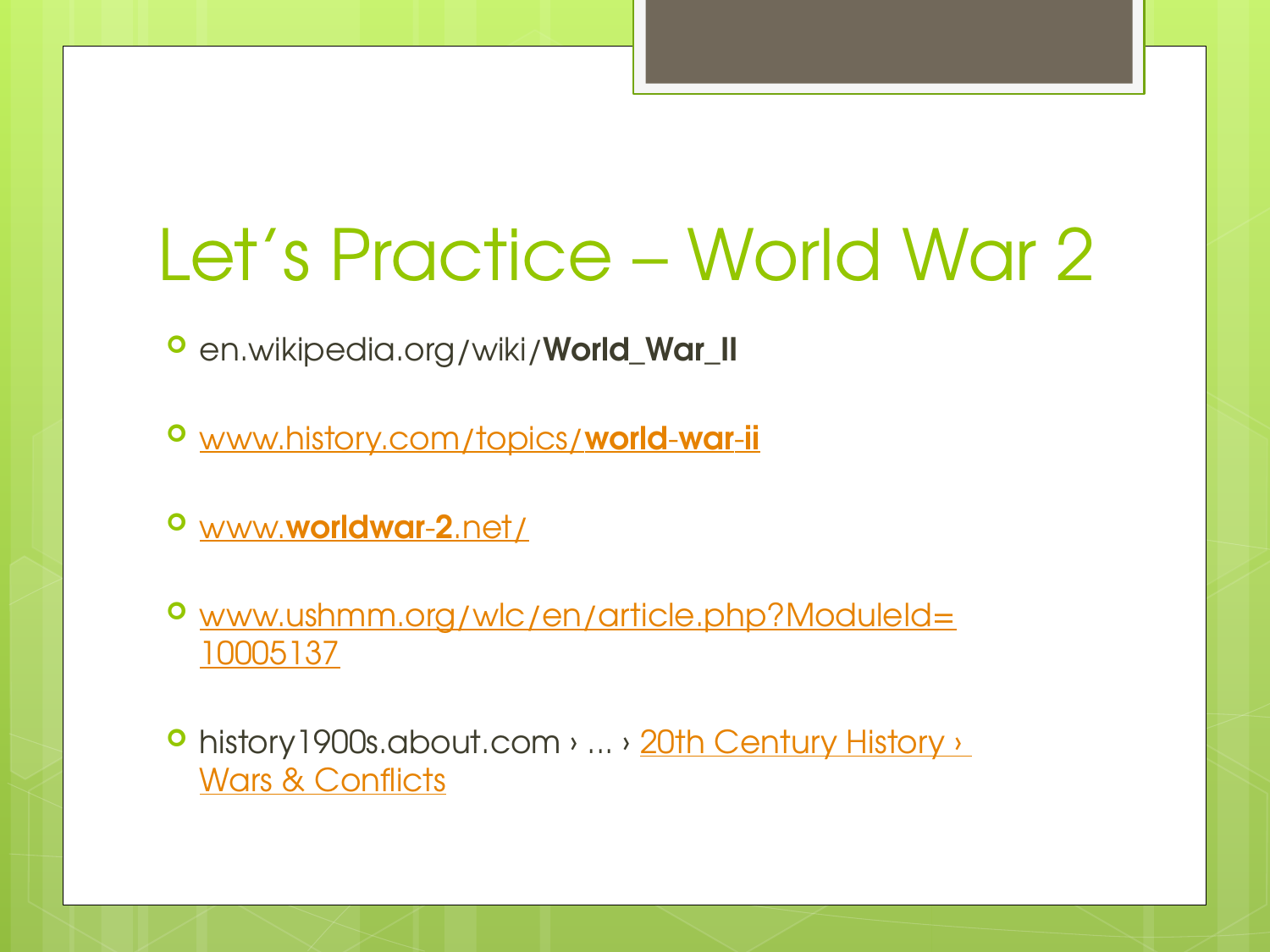

# Let’s Practice – World War 2
en.wikipedia.org/wiki/World_War_II

www.history.com/topics/world-war-ii

www.worldwar-2.net/

www.ushmm.org/wlc/en/article.php?ModuleId=10005137

history1900s.about.com › ... › 20th Century History › Wars & Conflicts